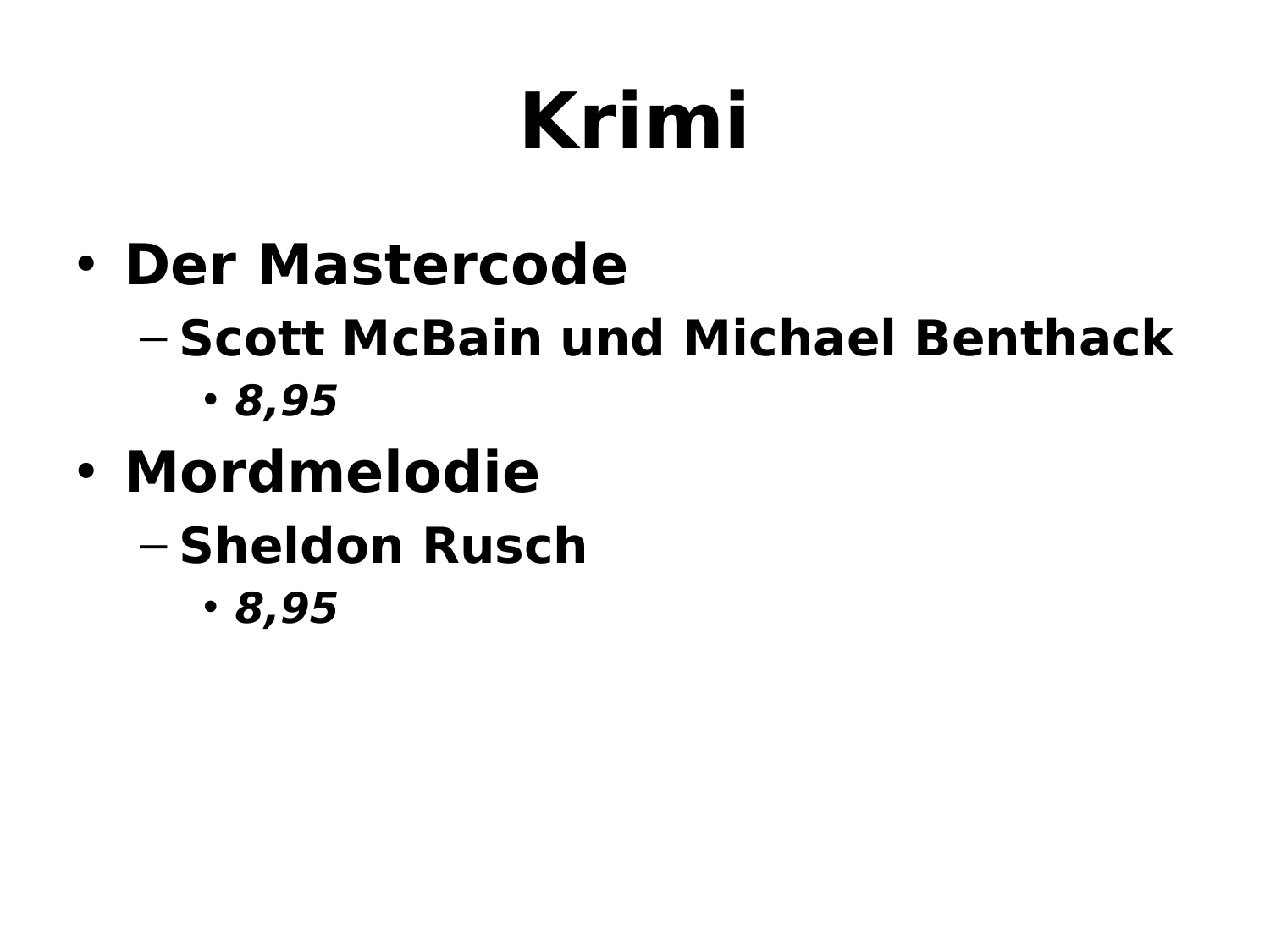

# Krimi
Der Mastercode
Scott McBain und Michael Benthack
8,95
Mordmelodie
Sheldon Rusch
8,95